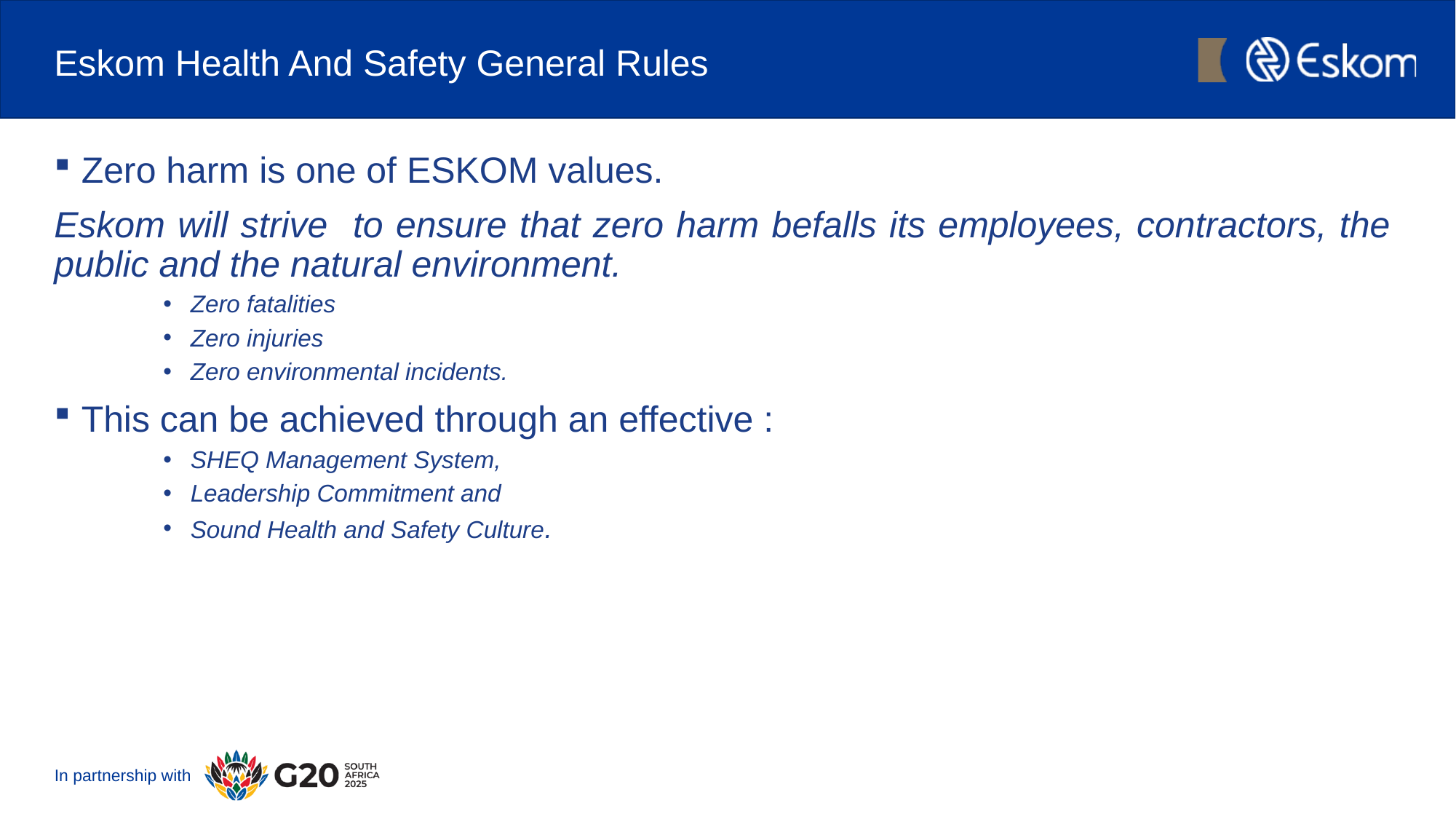

# Eskom Health And Safety General Rules
Zero harm is one of ESKOM values.
Eskom will strive  to ensure that zero harm befalls its employees, contractors, the public and the natural environment.
Zero fatalities
Zero injuries
Zero environmental incidents.
This can be achieved through an effective :
SHEQ Management System,
Leadership Commitment and
Sound Health and Safety Culture.